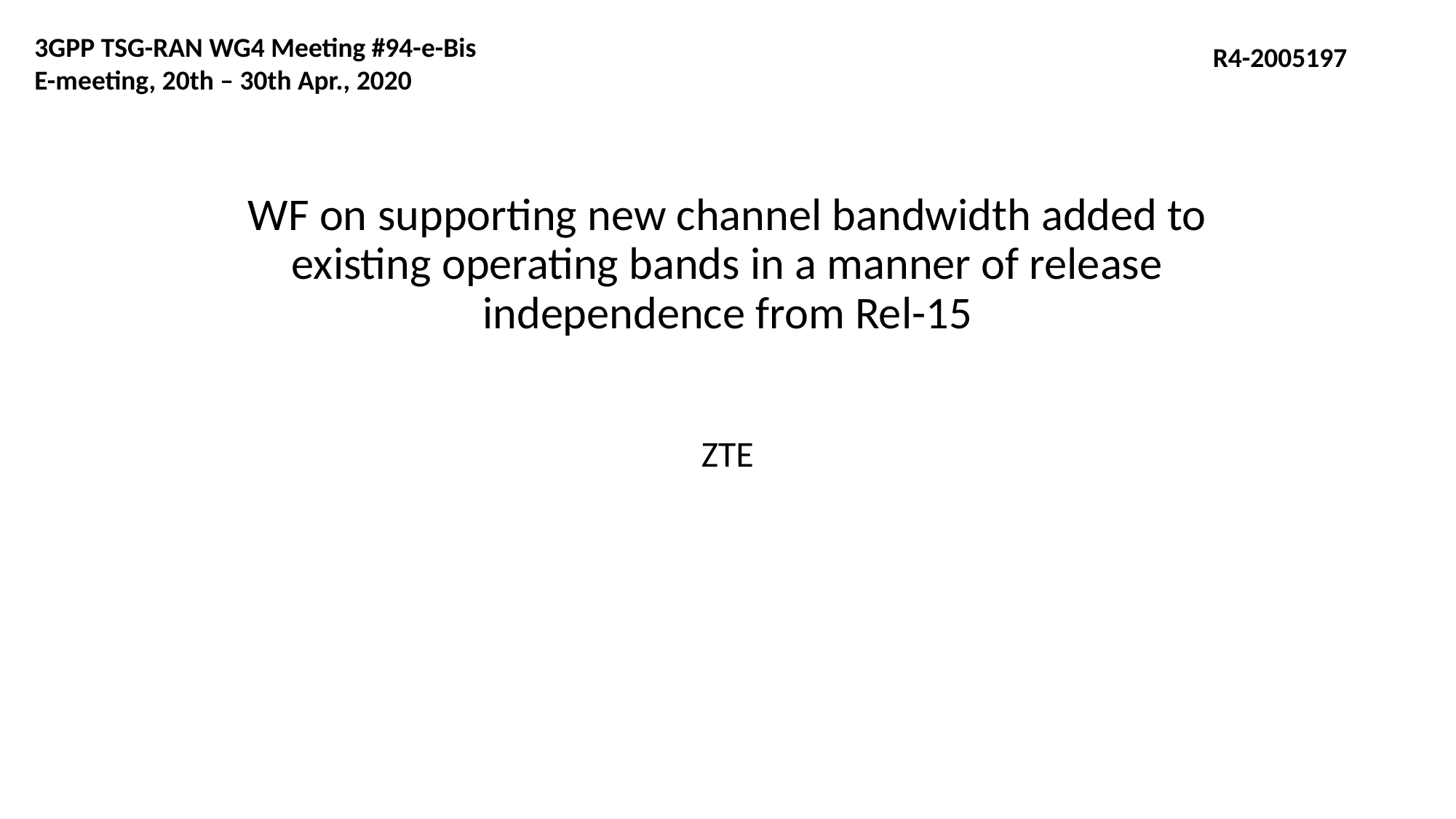

3GPP TSG-RAN WG4 Meeting #94-e-Bis
E-meeting, 20th – 30th Apr., 2020

R4-2005197
# WF on supporting new channel bandwidth added to existing operating bands in a manner of release independence from Rel-15
ZTE